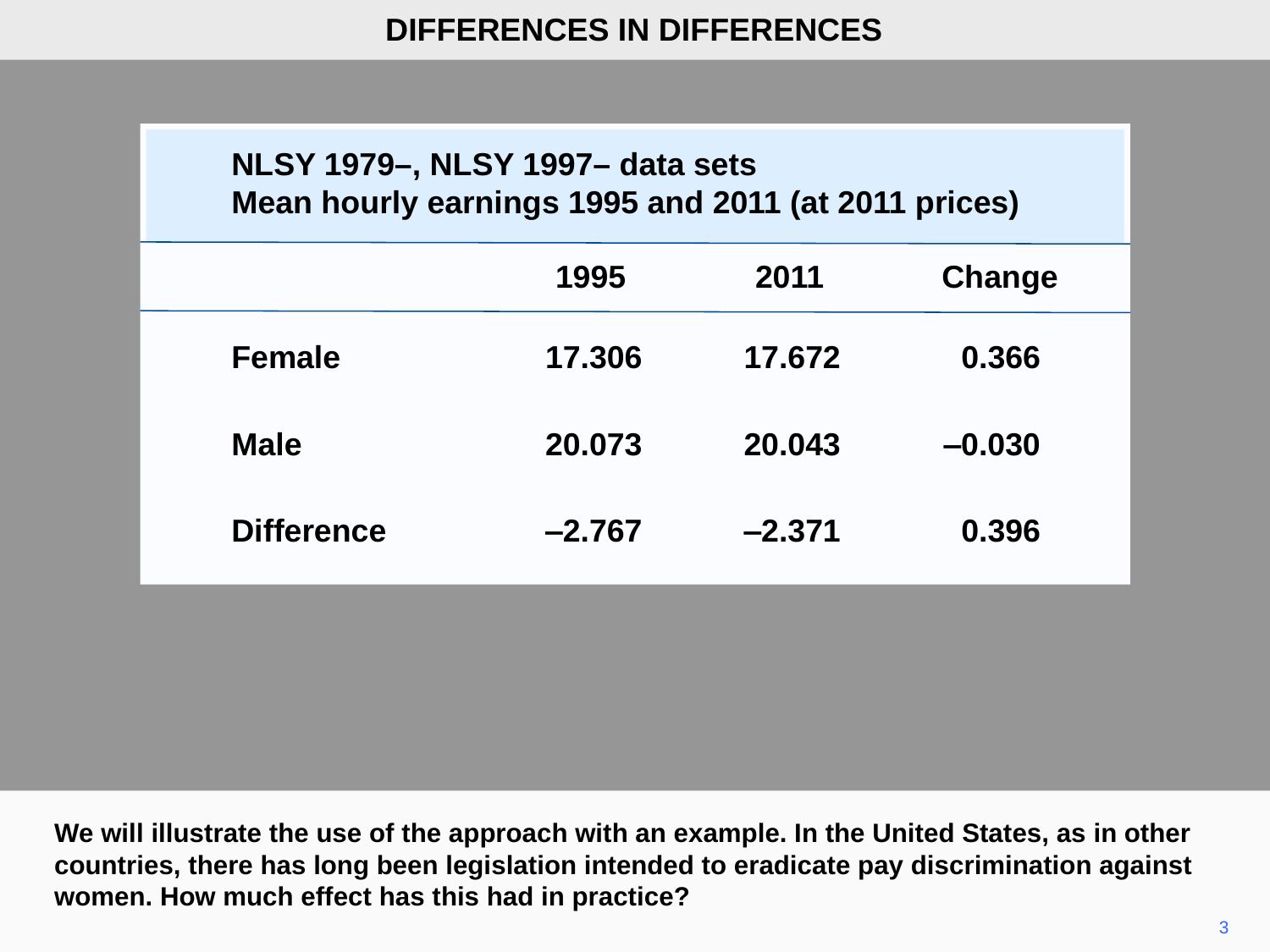

DIFFERENCES IN DIFFERENCES

NLSY 1979–, NLSY 1997– data sets
Mean hourly earnings 1995 and 2011 (at 2011 prices)
	1995	2011	Change
Female	17.306	17.672	0.366

Male	20.073	20.043	‒0.030

Difference	‒2.767	‒2.371	0.396

We will illustrate the use of the approach with an example. In the United States, as in other countries, there has long been legislation intended to eradicate pay discrimination against women. How much effect has this had in practice?
3